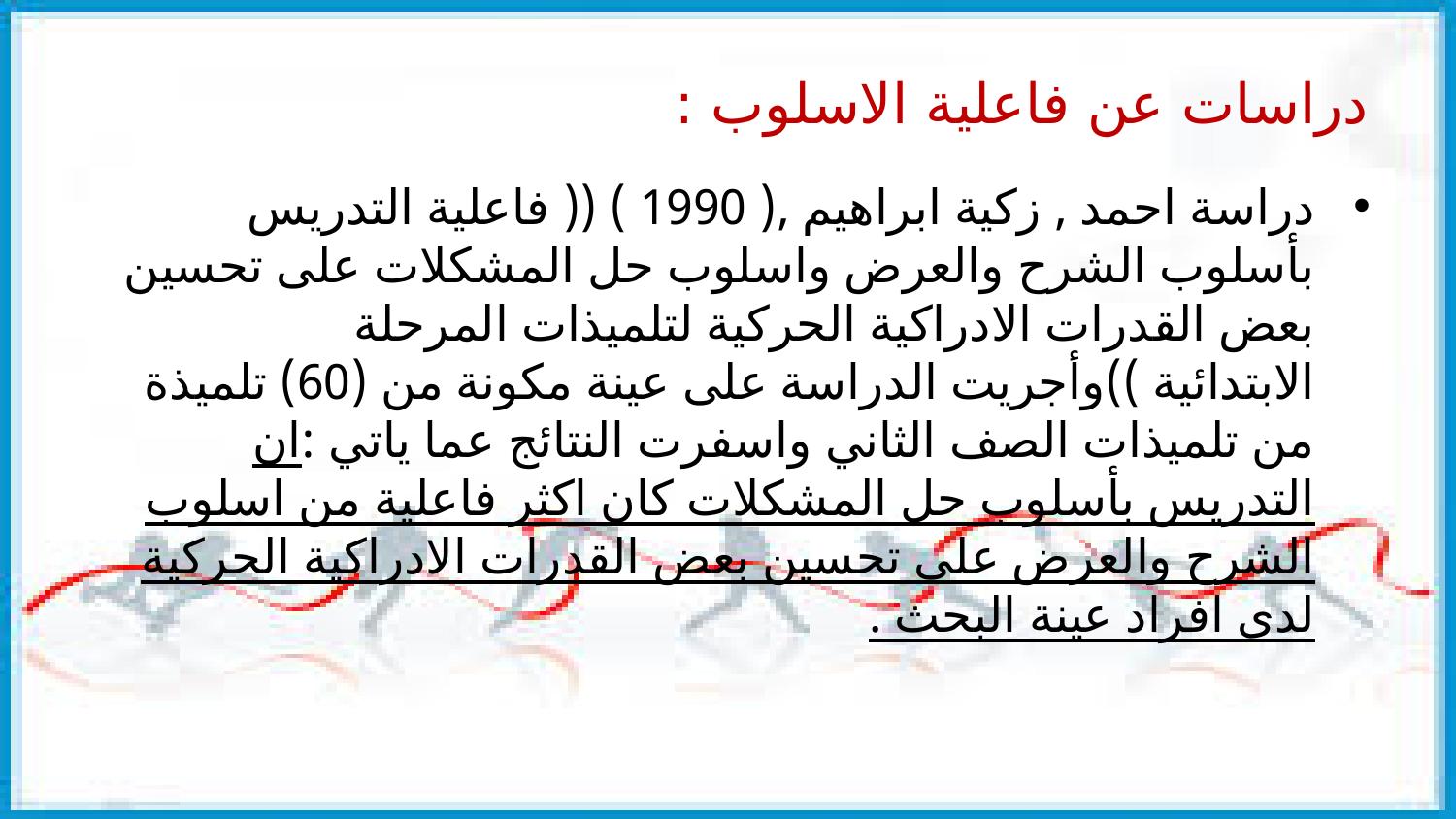

# دراسات عن فاعلية الاسلوب :
دراسة احمد , زكية ابراهيم ,( 1990 ) (( فاعلية التدريس بأسلوب الشرح والعرض واسلوب حل المشكلات على تحسين بعض القدرات الادراكية الحركية لتلميذات المرحلة الابتدائية ))وأجريت الدراسة على عينة مكونة من (60) تلميذة من تلميذات الصف الثاني واسفرت النتائج عما ياتي :ان التدريس بأسلوب حل المشكلات كان اكثر فاعلية من اسلوب الشرح والعرض على تحسين بعض القدرات الادراكية الحركية لدى افراد عينة البحث .